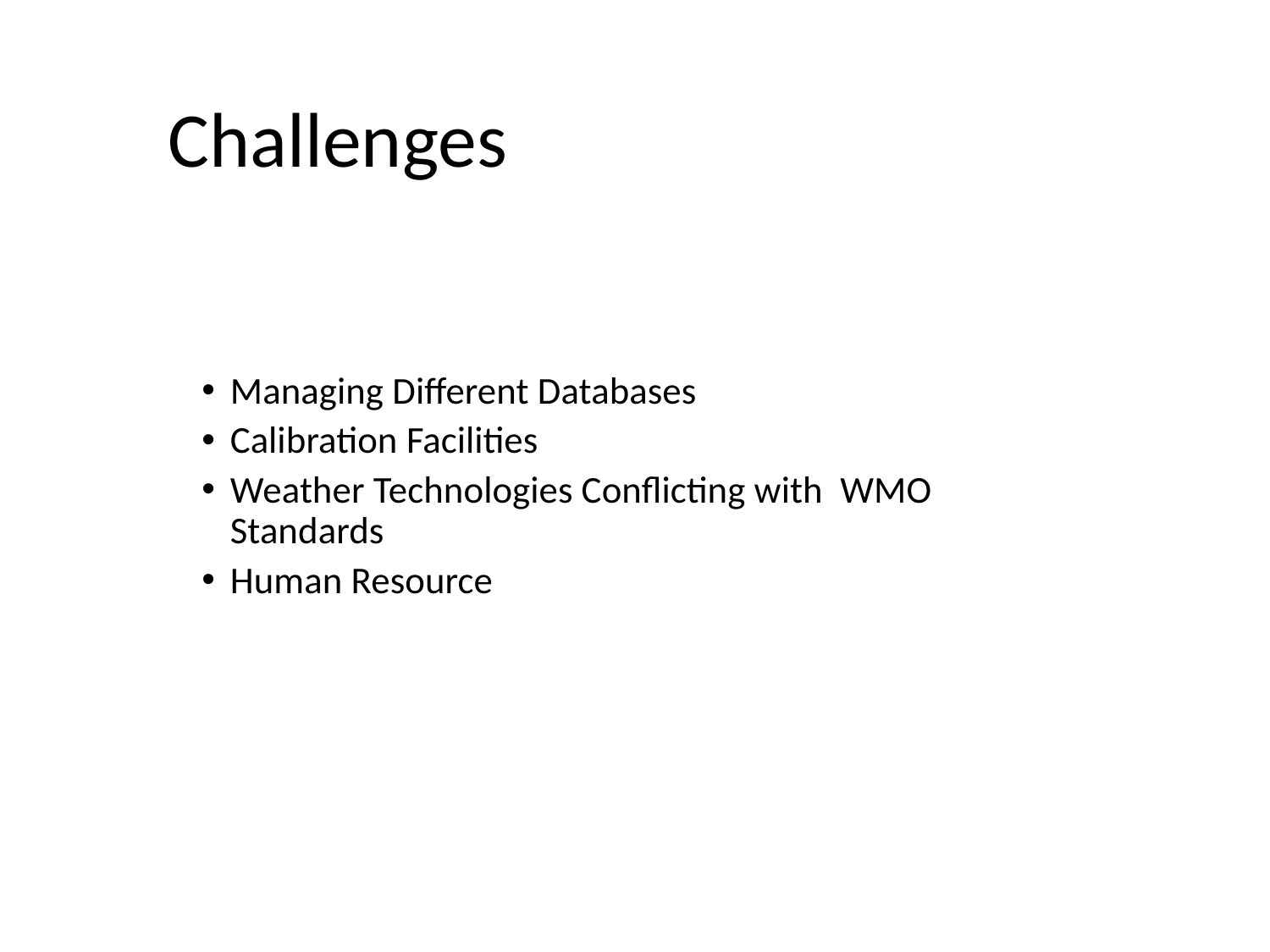

# Challenges
Managing Different Databases
Calibration Facilities
Weather Technologies Conflicting with  WMO Standards
Human Resource